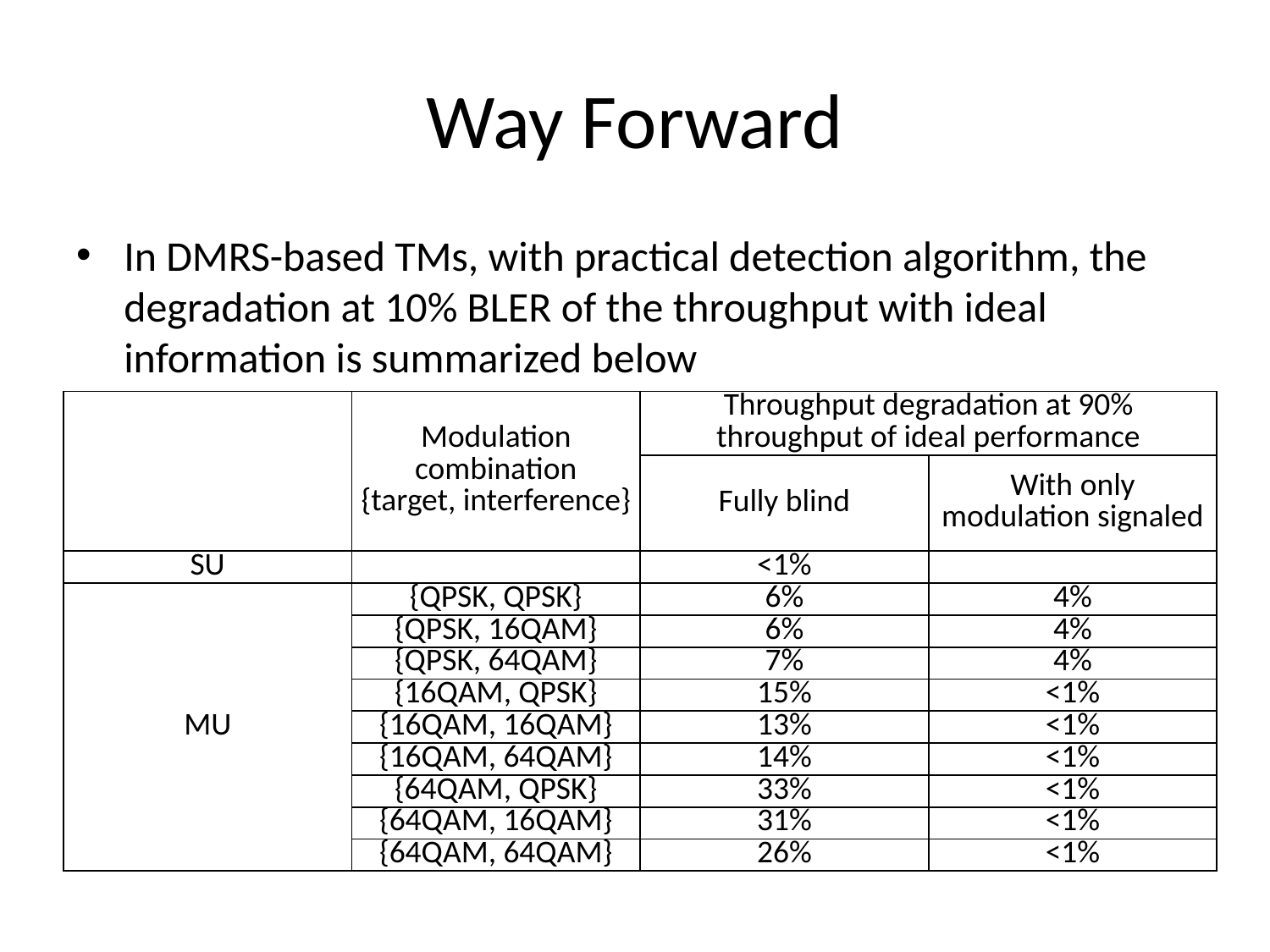

# Way Forward
In DMRS-based TMs, with practical detection algorithm, the degradation at 10% BLER of the throughput with ideal information is summarized below
|  | Modulation combination {target, interference} | Throughput degradation at 90% throughput of ideal performance |  |
| --- | --- | --- | --- |
|  |  | Fully blind | With only modulation signaled |
| SU |  | <1% |  |
| MU | {QPSK, QPSK} | 6% | 4% |
|  | {QPSK, 16QAM} | 6% | 4% |
|  | {QPSK, 64QAM} | 7% | 4% |
|  | {16QAM, QPSK} | 15% | <1% |
|  | {16QAM, 16QAM} | 13% | <1% |
|  | {16QAM, 64QAM} | 14% | <1% |
|  | {64QAM, QPSK} | 33% | <1% |
|  | {64QAM, 16QAM} | 31% | <1% |
|  | {64QAM, 64QAM} | 26% | <1% |